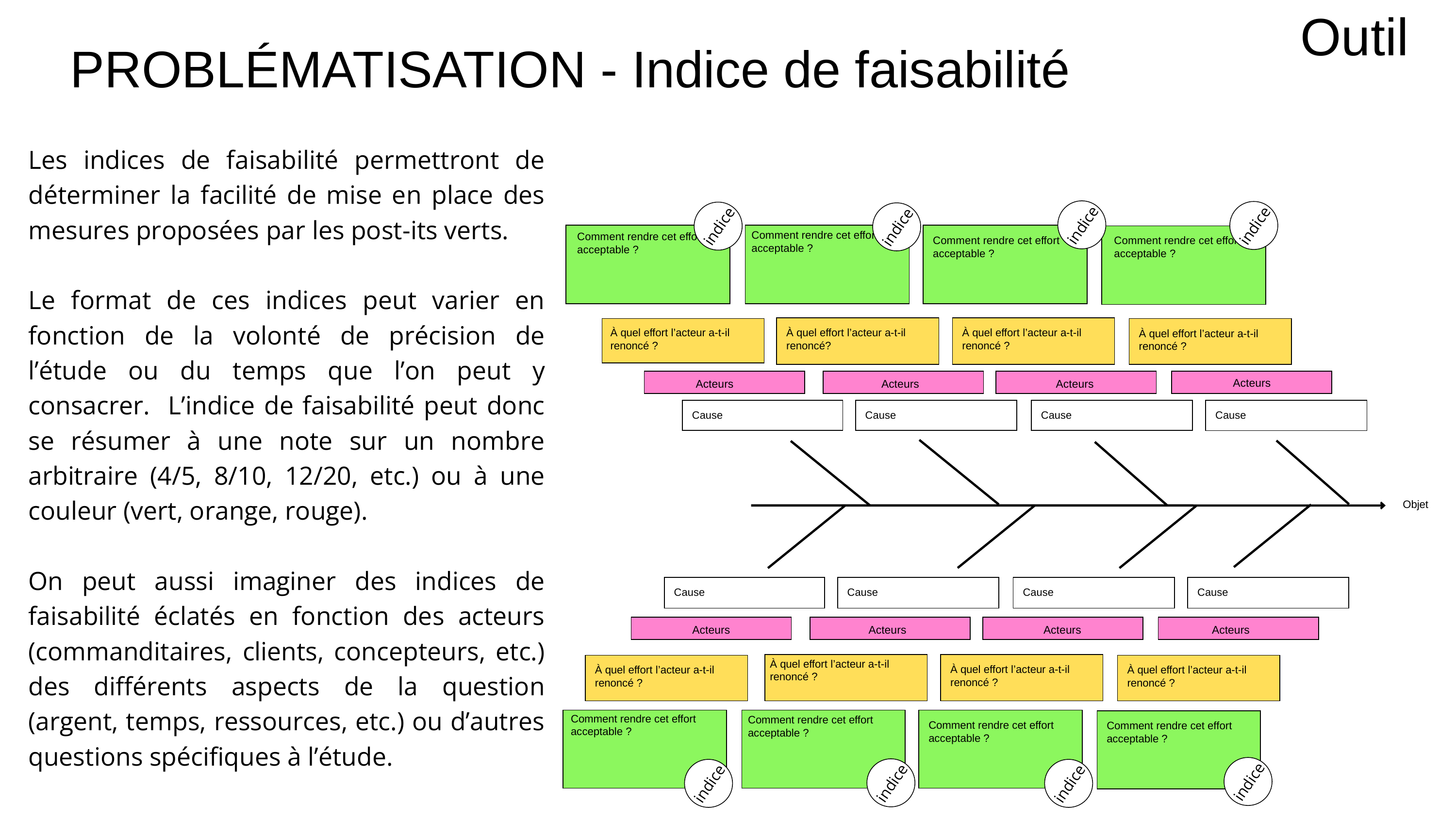

Outil
PROBLÉMATISATION - Indice de faisabilité
Les indices de faisabilité permettront de déterminer la facilité de mise en place des mesures proposées par les post-its verts.

Le format de ces indices peut varier en fonction de la volonté de précision de l’étude ou du temps que l’on peut y consacrer.  L’indice de faisabilité peut donc se résumer à une note sur un nombre arbitraire (4/5, 8/10, 12/20, etc.) ou à une couleur (vert, orange, rouge).

On peut aussi imaginer des indices de faisabilité éclatés en fonction des acteurs (commanditaires, clients, concepteurs, etc.) des différents aspects de la question (argent, temps, ressources, etc.) ou d’autres questions spécifiques à l’étude.

indice

indice

indice

indice

Comment rendre cet effort acceptable ?
Comment rendre cet effort acceptable ?
Comment rendre cet effort acceptable ?

Comment rendre cet effort acceptable ?

À quel effort l’acteur a-t-il renoncé ?

À quel effort l’acteur a-t-il renoncé?

À quel effort l’acteur a-t-il renoncé ?
À quel effort l’acteur a-t-il renoncé ?

Acteurs
Acteurs
Acteurs
Acteurs

Cause
Cause
Cause
Cause

Objet

Cause
Cause
Cause
Cause

Acteurs
Acteurs
Acteurs
Acteurs

À quel effort l’acteur a-t-il renoncé ?

À quel effort l’acteur a-t-il renoncé ?

À quel effort l’acteur a-t-il renoncé ?

À quel effort l’acteur a-t-il renoncé ?

Comment rendre cet effort acceptable ?
Comment rendre cet effort acceptable ?
Comment rendre cet effort acceptable ?
Comment rendre cet effort acceptable ?

indice

indice

indice

indice